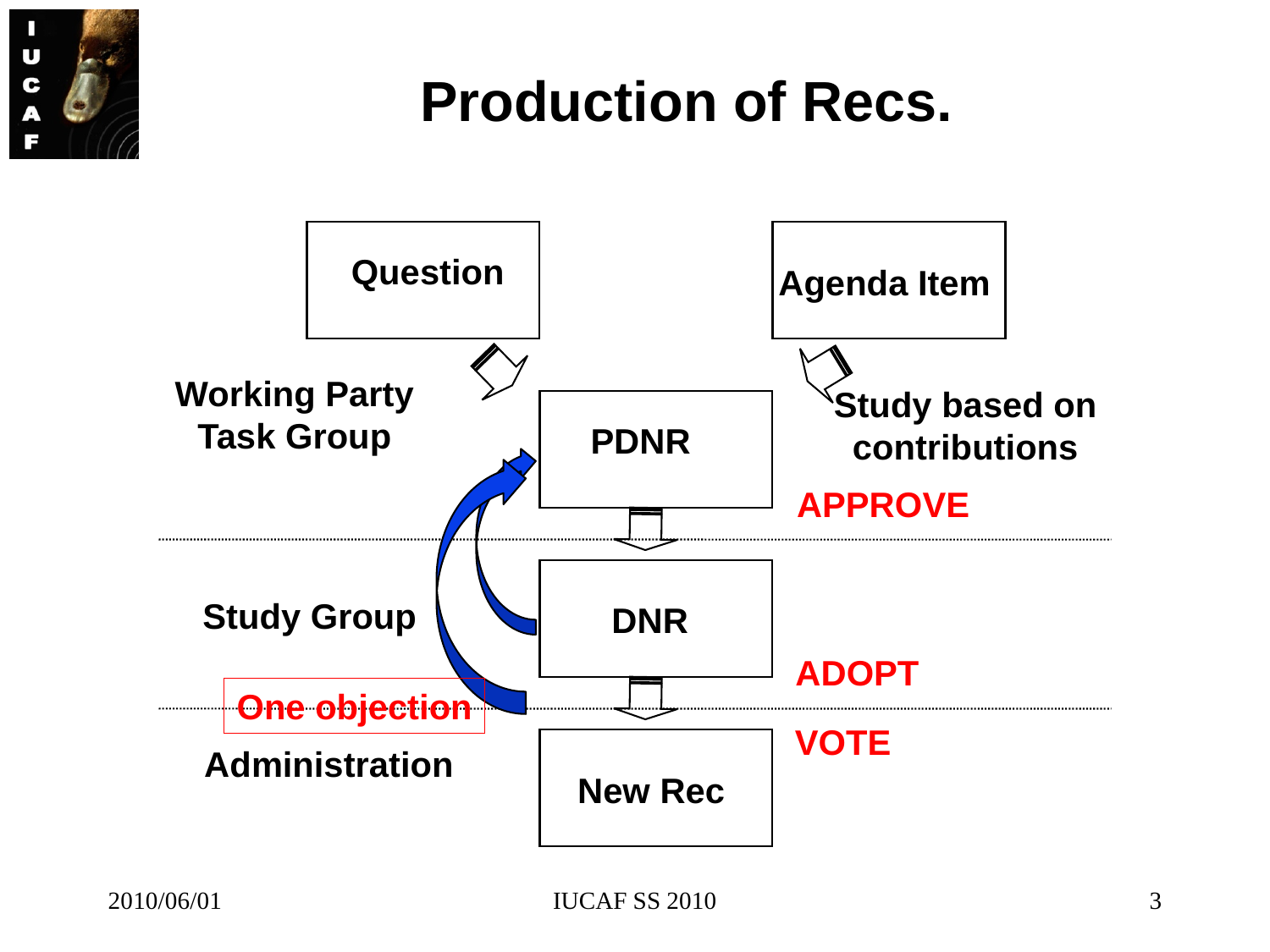

# Production of Recs.

Question

Agenda Item

Working Party
Task Group
Study based on
contributions

PDNR

APPROVE

DNR
Study Group
ADOPT

One objection

VOTE

Administration
 New Rec
2010/06/01
IUCAF SS 2010
3